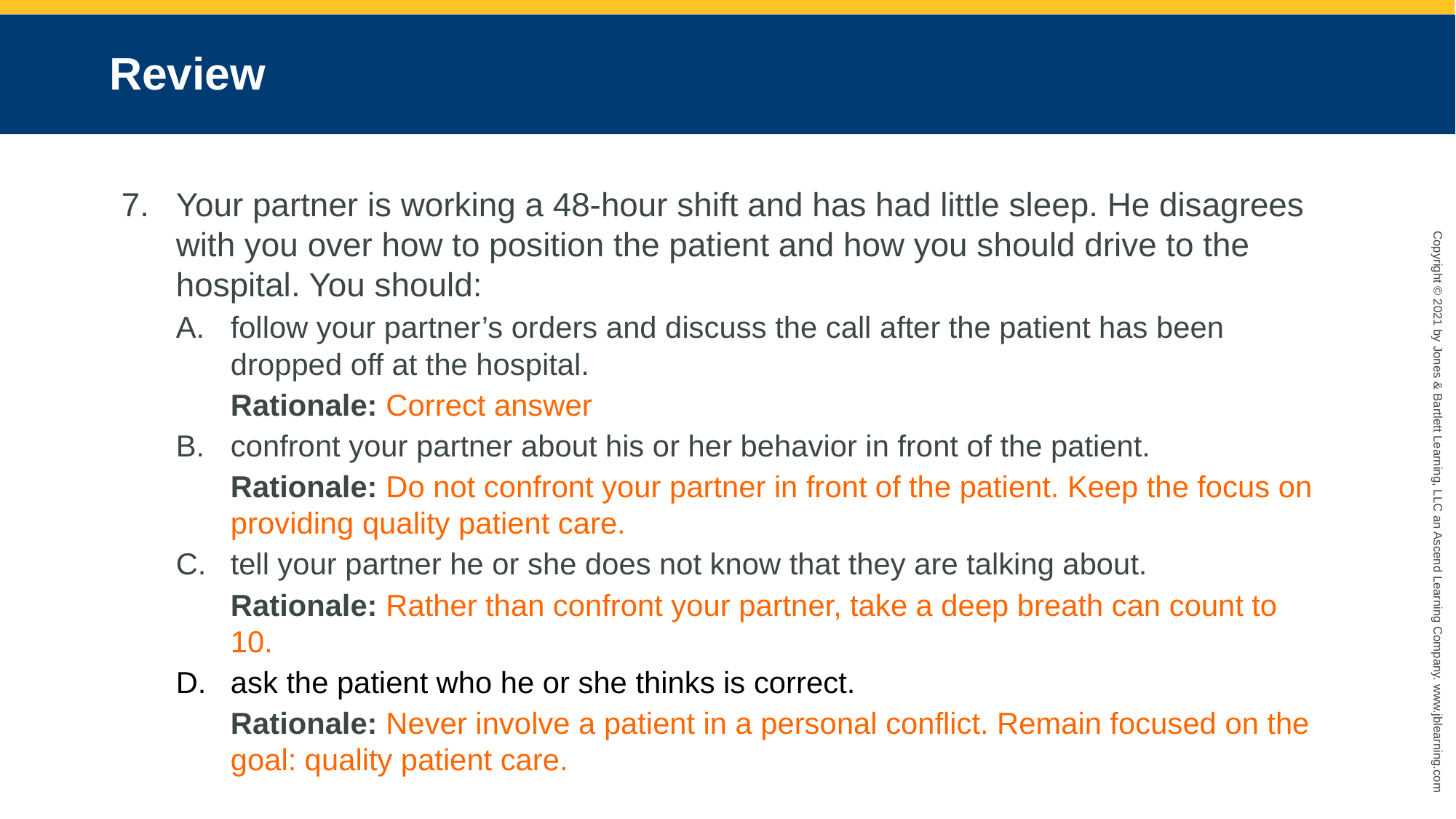

# Review
Your partner is working a 48-hour shift and has had little sleep. He disagrees with you over how to position the patient and how you should drive to the hospital. You should:
follow your partner’s orders and discuss the call after the patient has been dropped off at the hospital.
Rationale: Correct answer
confront your partner about his or her behavior in front of the patient.
Rationale: Do not confront your partner in front of the patient. Keep the focus on providing quality patient care.
tell your partner he or she does not know that they are talking about.
Rationale: Rather than confront your partner, take a deep breath can count to 10.
ask the patient who he or she thinks is correct.
Rationale: Never involve a patient in a personal conflict. Remain focused on the goal: quality patient care.